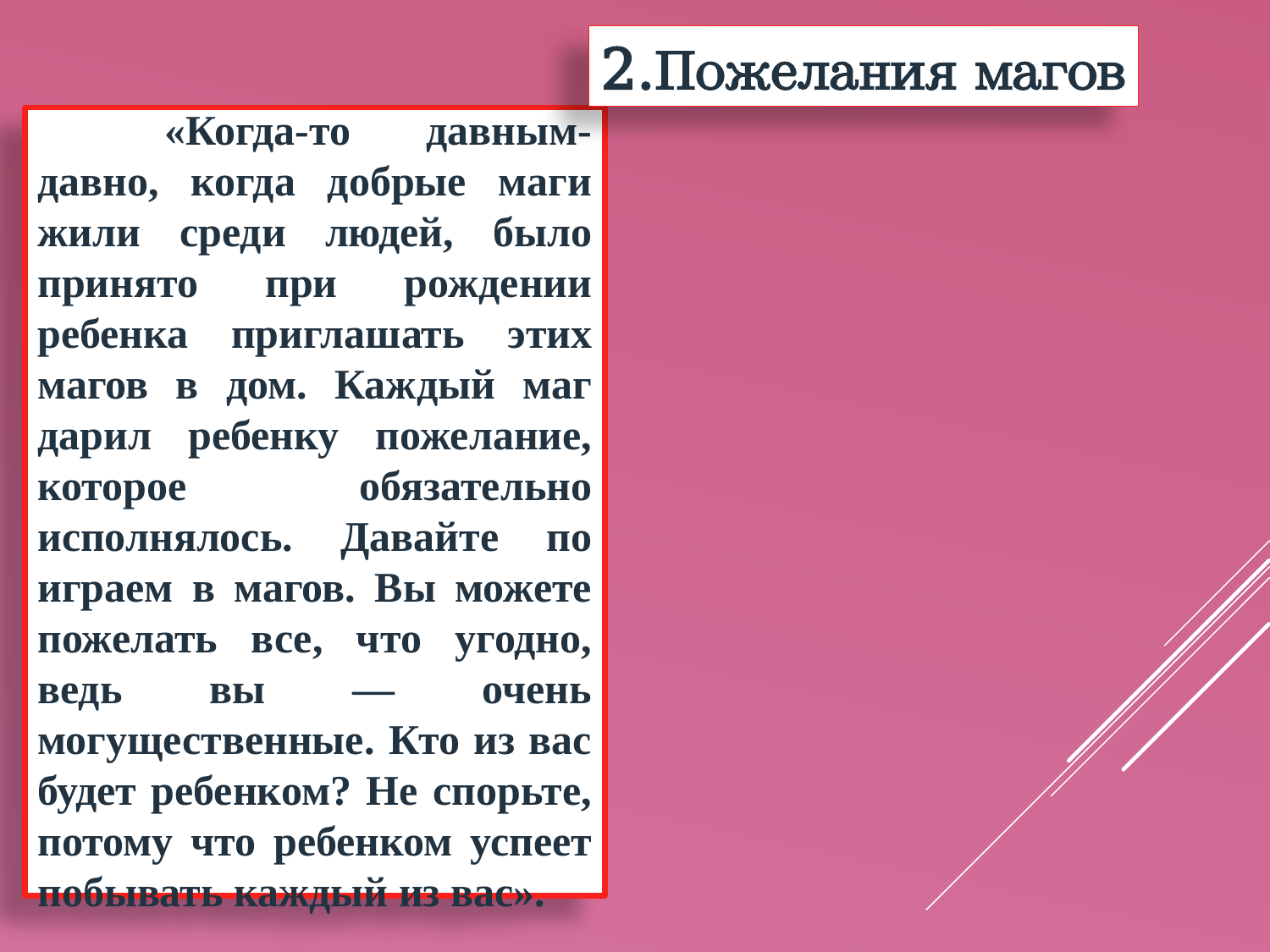

2.Пожелания магов

	«Когда-то давным-давно, когда добрые маги жили среди людей, было принято при рождении ребенка приглашать этих магов в дом. Каждый маг дарил ребенку пожелание, которое обязательно исполнялось. Давайте по­играем в магов. Вы можете пожелать все, что угодно, ведь вы — очень могущественные. Кто из вас будет ребенком? Не спорьте, потому что ребен­ком успеет побывать каждый из вас».